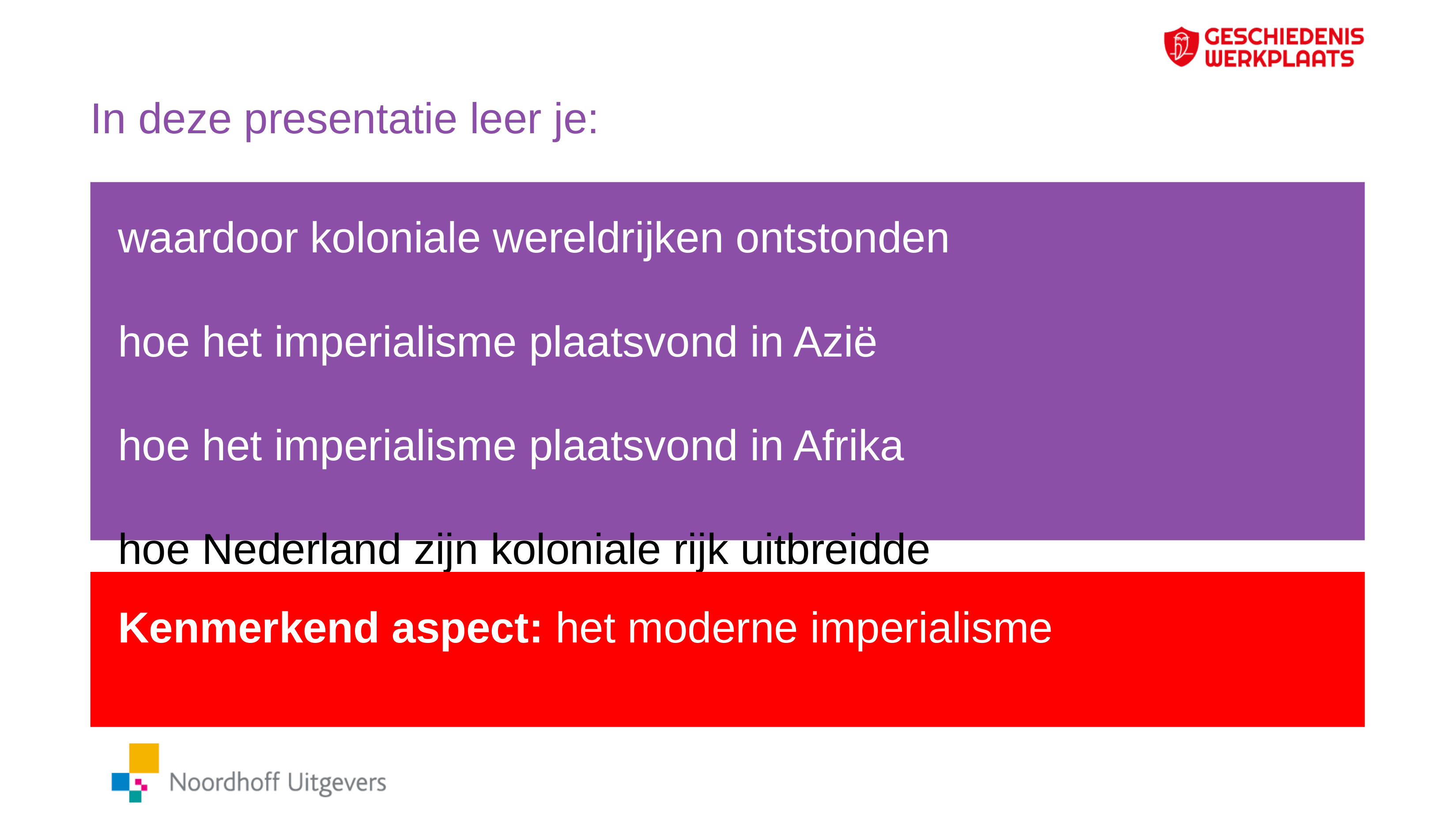

# In deze presentatie leer je:
waardoor koloniale wereldrijken ontstonden

hoe het imperialisme plaatsvond in Azië

hoe het imperialisme plaatsvond in Afrika

hoe Nederland zijn koloniale rijk uitbreidde
Kenmerkend aspect: het moderne imperialisme